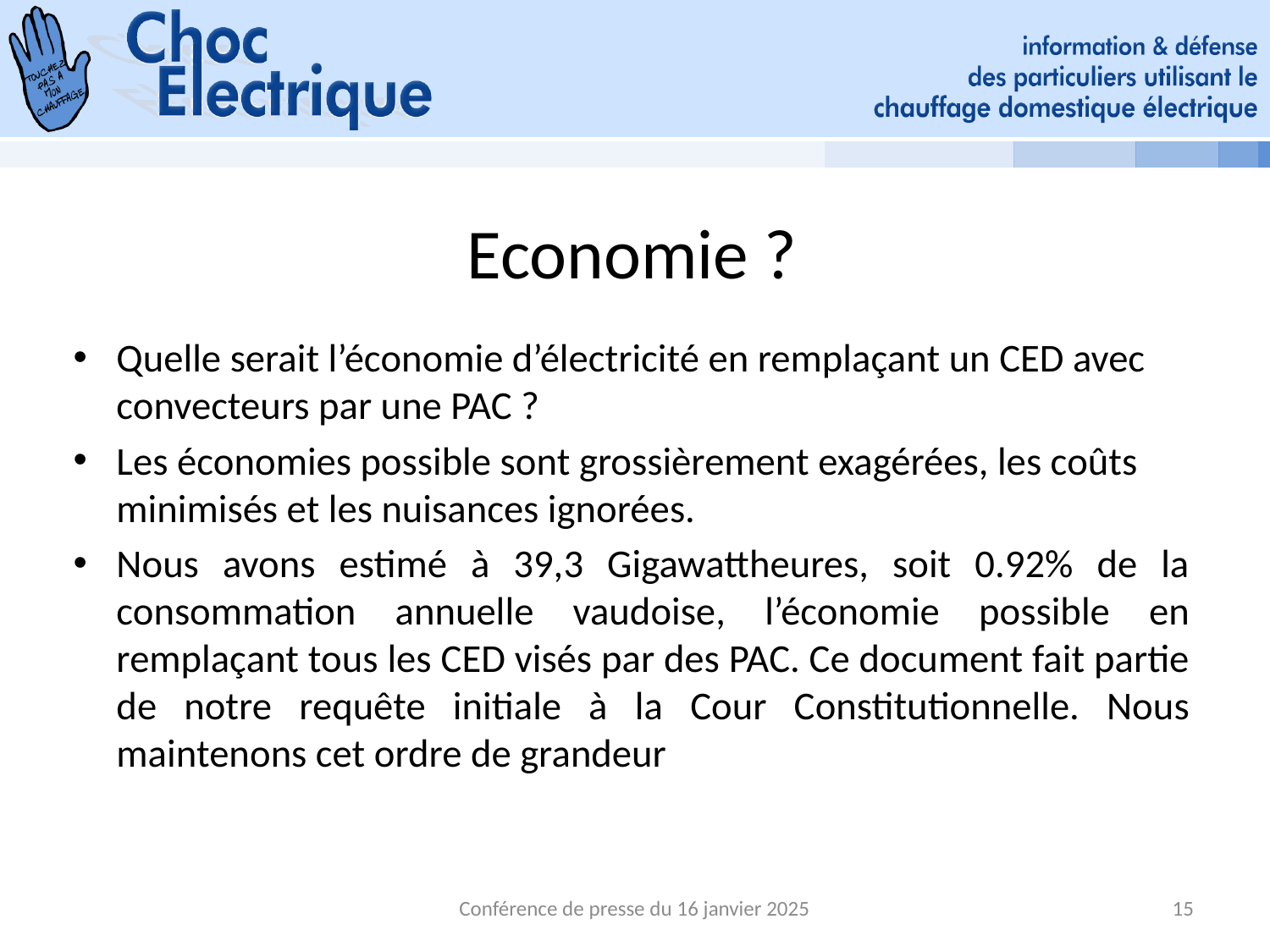

# Economie ?
Quelle serait l’économie d’électricité en remplaçant un CED avec convecteurs par une PAC ?
Les économies possible sont grossièrement exagérées, les coûts minimisés et les nuisances ignorées.
Nous avons estimé à 39,3 Gigawattheures, soit 0.92% de la consommation annuelle vaudoise, l’économie possible en remplaçant tous les CED visés par des PAC. Ce document fait partie de notre requête initiale à la Cour Constitutionnelle. Nous maintenons cet ordre de grandeur

Conférence de presse du 16 janvier 2025
15